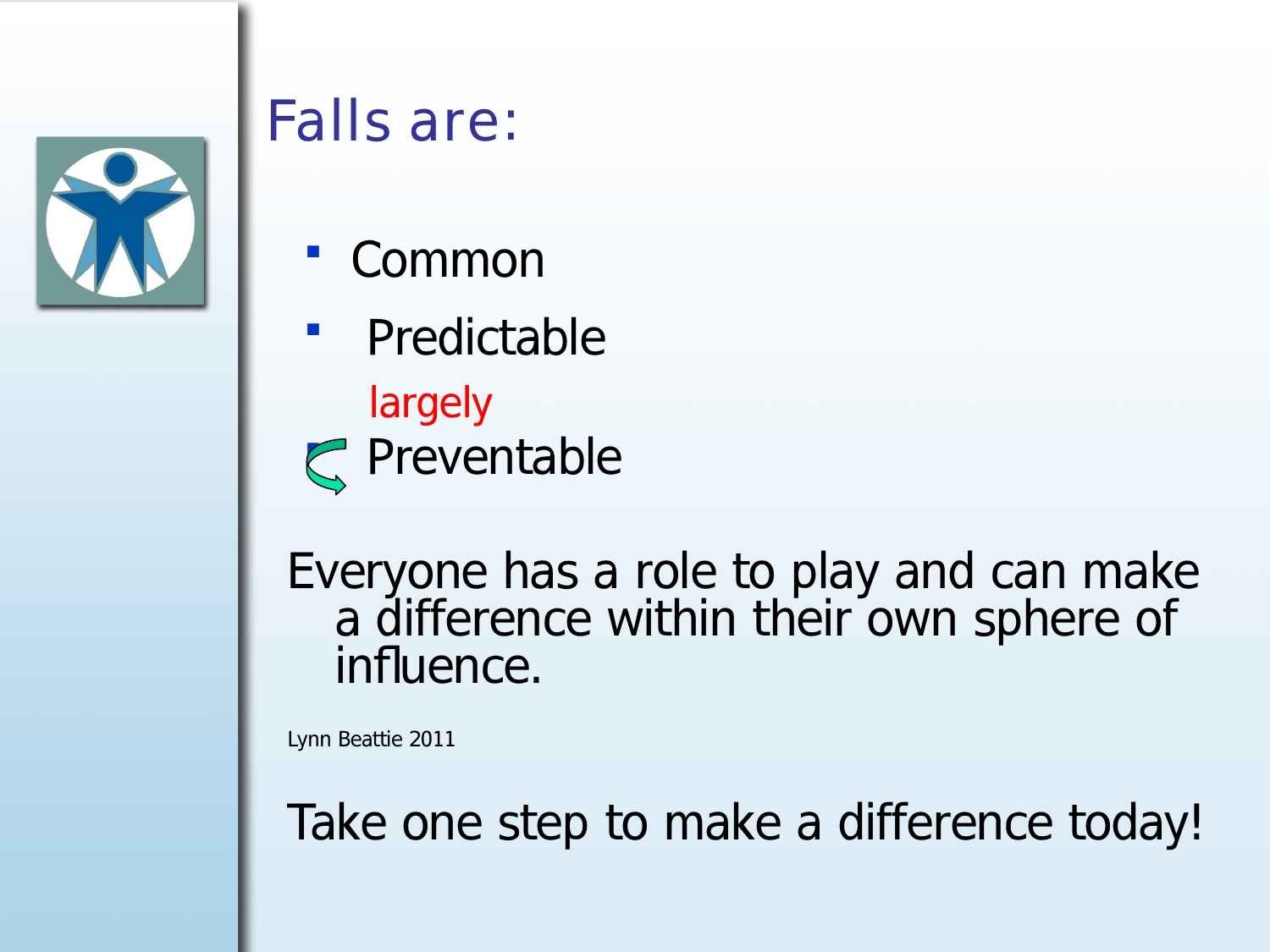

# Falls are:
Common

 Predictable
     largely
 Preventable

Everyone has a role to play and can make a difference within their own sphere of influence.

Lynn Beattie 2011

Take one step to make a difference today!